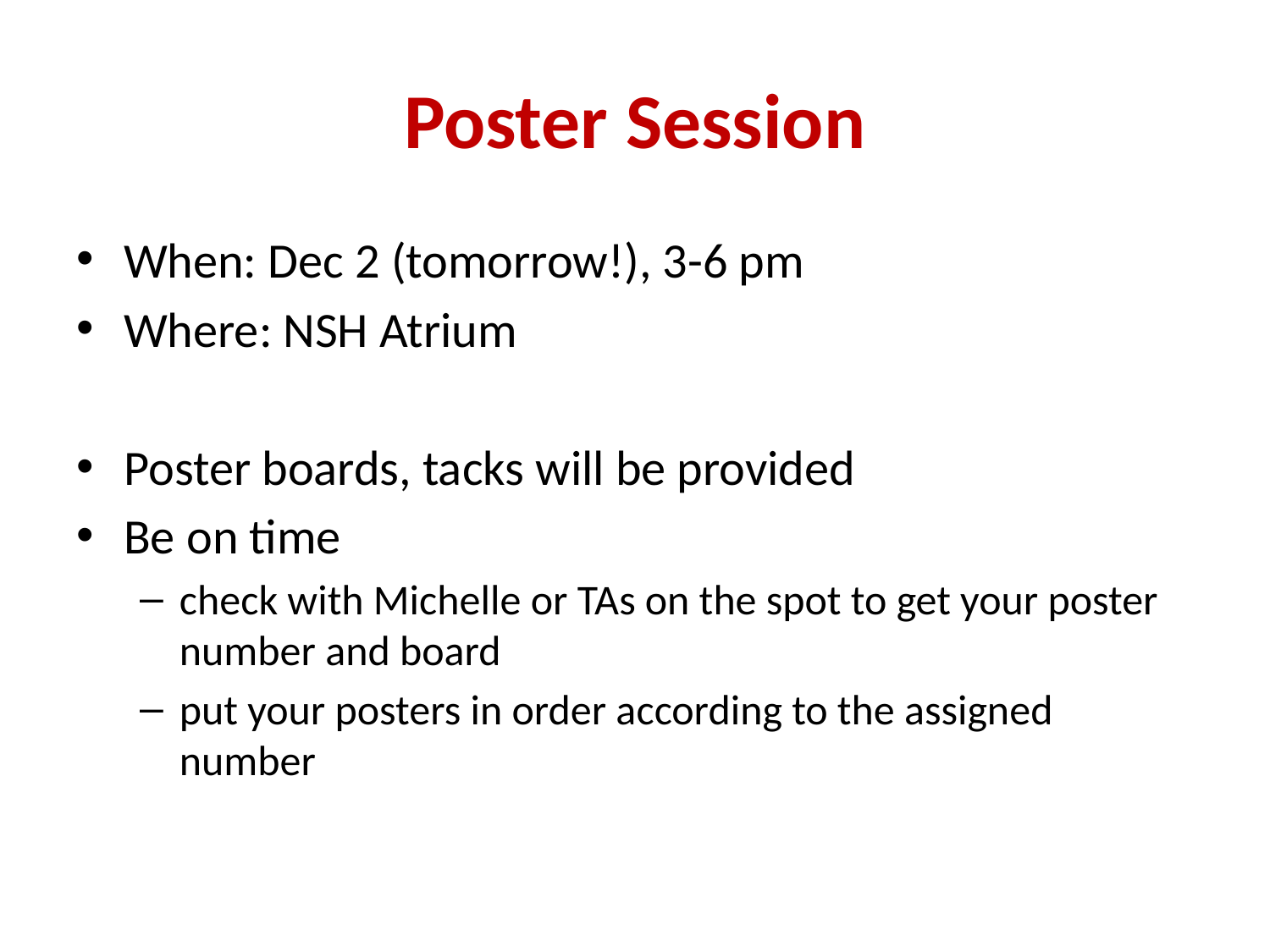

# Poster Session
When: Dec 2 (tomorrow!), 3-6 pm
Where: NSH Atrium

Poster boards, tacks will be provided
Be on time
check with Michelle or TAs on the spot to get your poster number and board
put your posters in order according to the assigned number